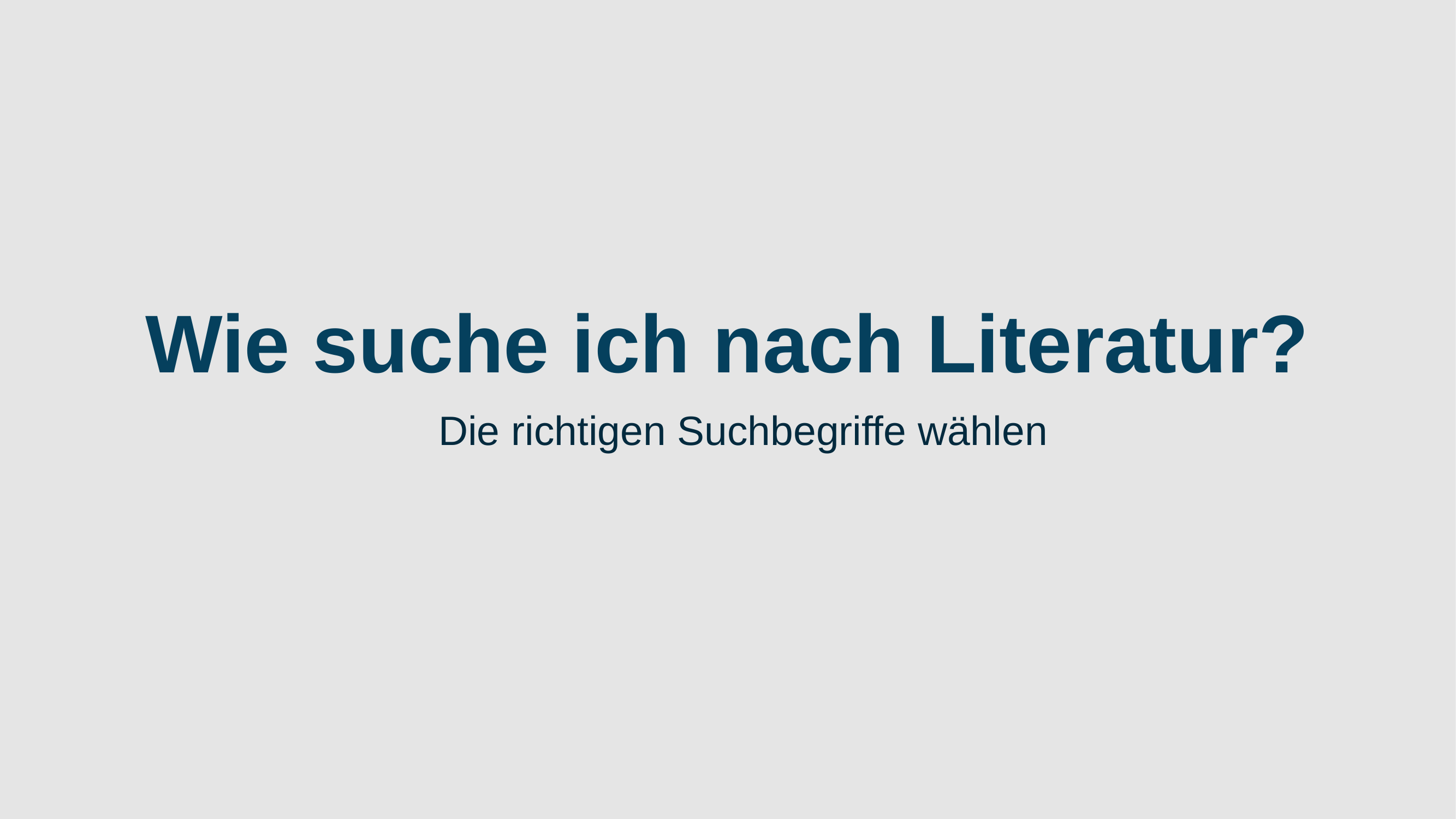

# Wie suche ich nach Literatur?
Die richtigen Suchbegriffe wählen